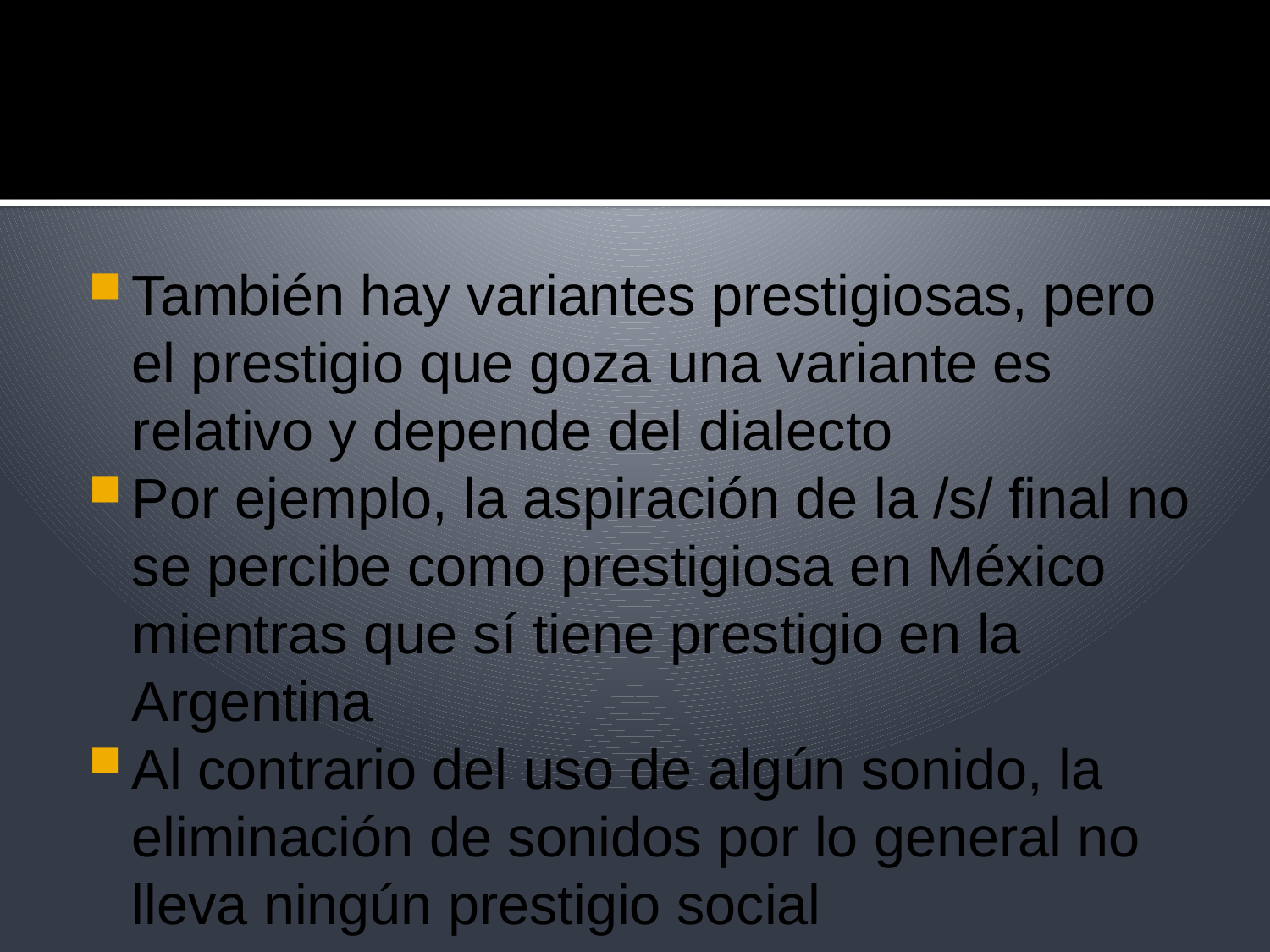

#
También hay variantes prestigiosas, pero el prestigio que goza una variante es relativo y depende del dialecto
Por ejemplo, la aspiración de la /s/ final no se percibe como prestigiosa en México mientras que sí tiene prestigio en la Argentina
Al contrario del uso de algún sonido, la eliminación de sonidos por lo general no lleva ningún prestigio social